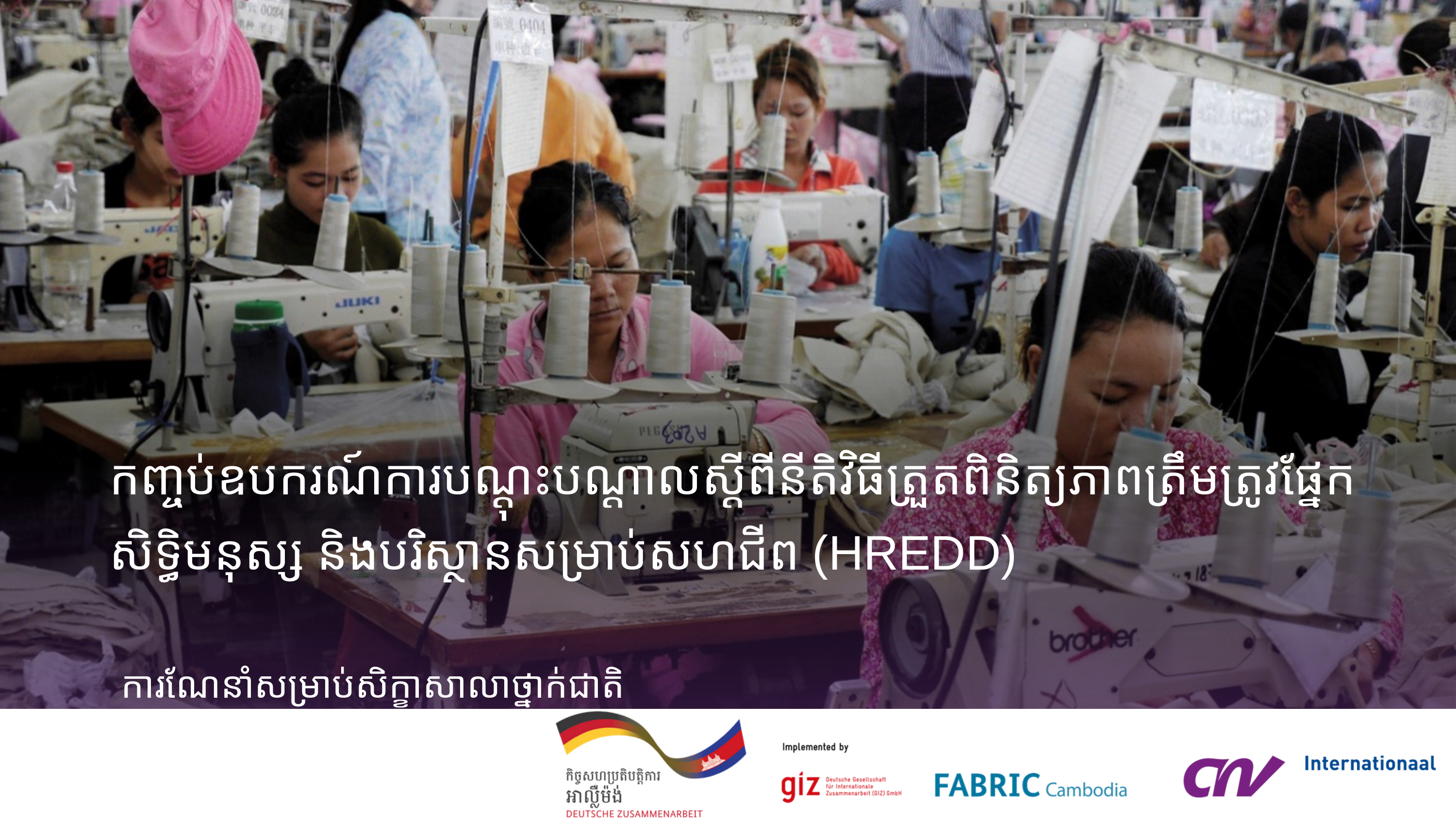

កញ្ចប់​ឧបករណ៍​ការ​បណ្ដុះបណ្ដាលស្ដីពីនីតិ​វិធី​ត្រួតពិនិត្យភាពត្រឹមត្រូវផ្នែកសិទ្ធិមនុស្ស និងបរិស្ថានសម្រាប់សហជីព (HREDD)
ការណែនាំ​សម្រាប់​សិក្ខាសាលា​ថ្នាក់ជាតិ​